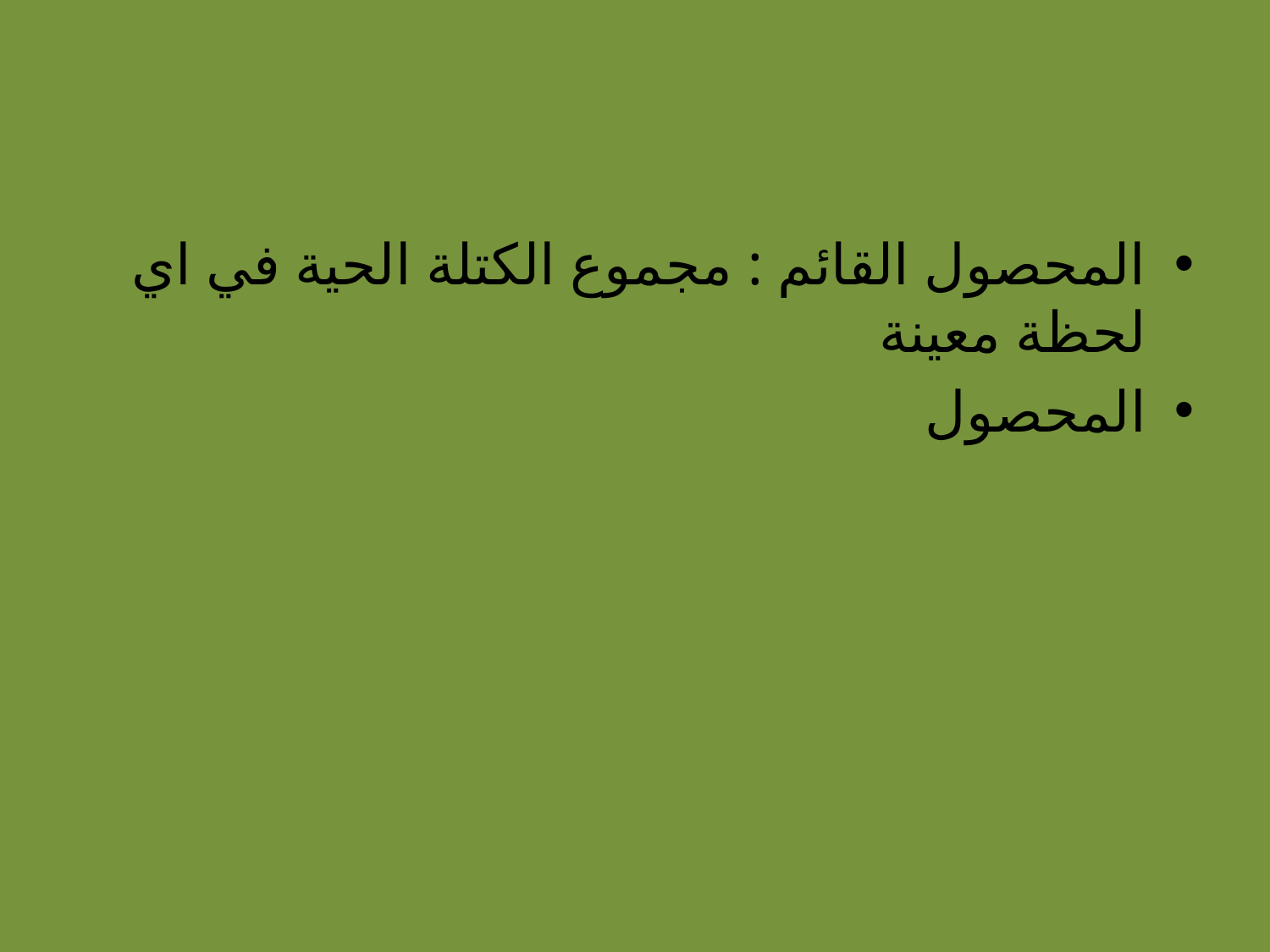

#
المحصول القائم : مجموع الكتلة الحية في اي لحظة معينة
المحصول